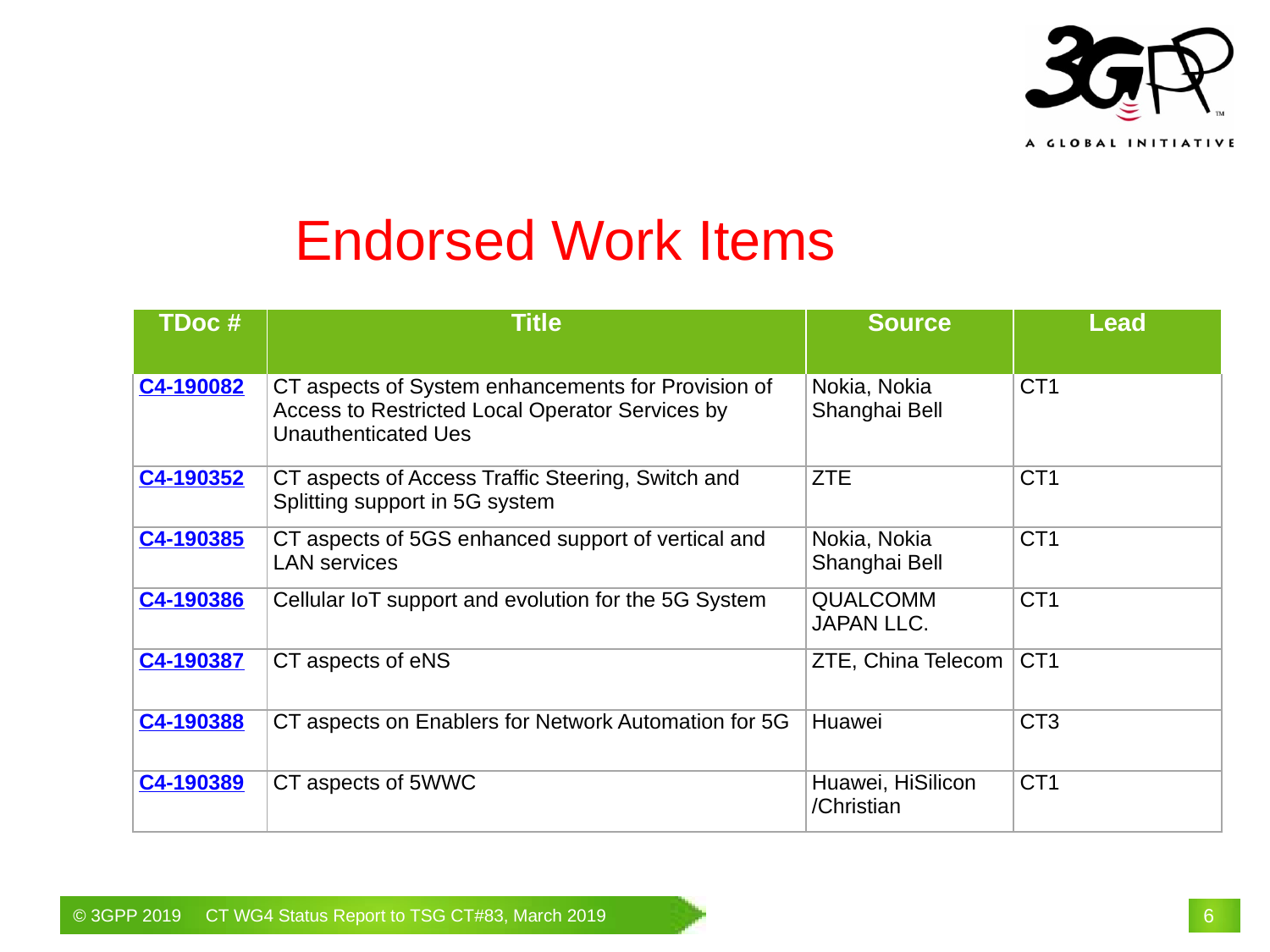

Endorsed Work Items
| TDoc # | Title | Source | Lead |
| --- | --- | --- | --- |
| C4-190082 | CT aspects of System enhancements for Provision of Access to Restricted Local Operator Services by Unauthenticated Ues | Nokia, Nokia Shanghai Bell | CT1 |
| C4-190352 | CT aspects of Access Traffic Steering, Switch and Splitting support in 5G system | ZTE | CT1 |
| C4-190385 | CT aspects of 5GS enhanced support of vertical and LAN services | Nokia, Nokia Shanghai Bell | CT1 |
| C4-190386 | Cellular IoT support and evolution for the 5G System | QUALCOMM JAPAN LLC. | CT1 |
| C4-190387 | CT aspects of eNS | ZTE, China Telecom | CT1 |
| C4-190388 | CT aspects on Enablers for Network Automation for 5G | Huawei | CT3 |
| C4-190389 | CT aspects of 5WWC | Huawei, HiSilicon /Christian | CT1 |